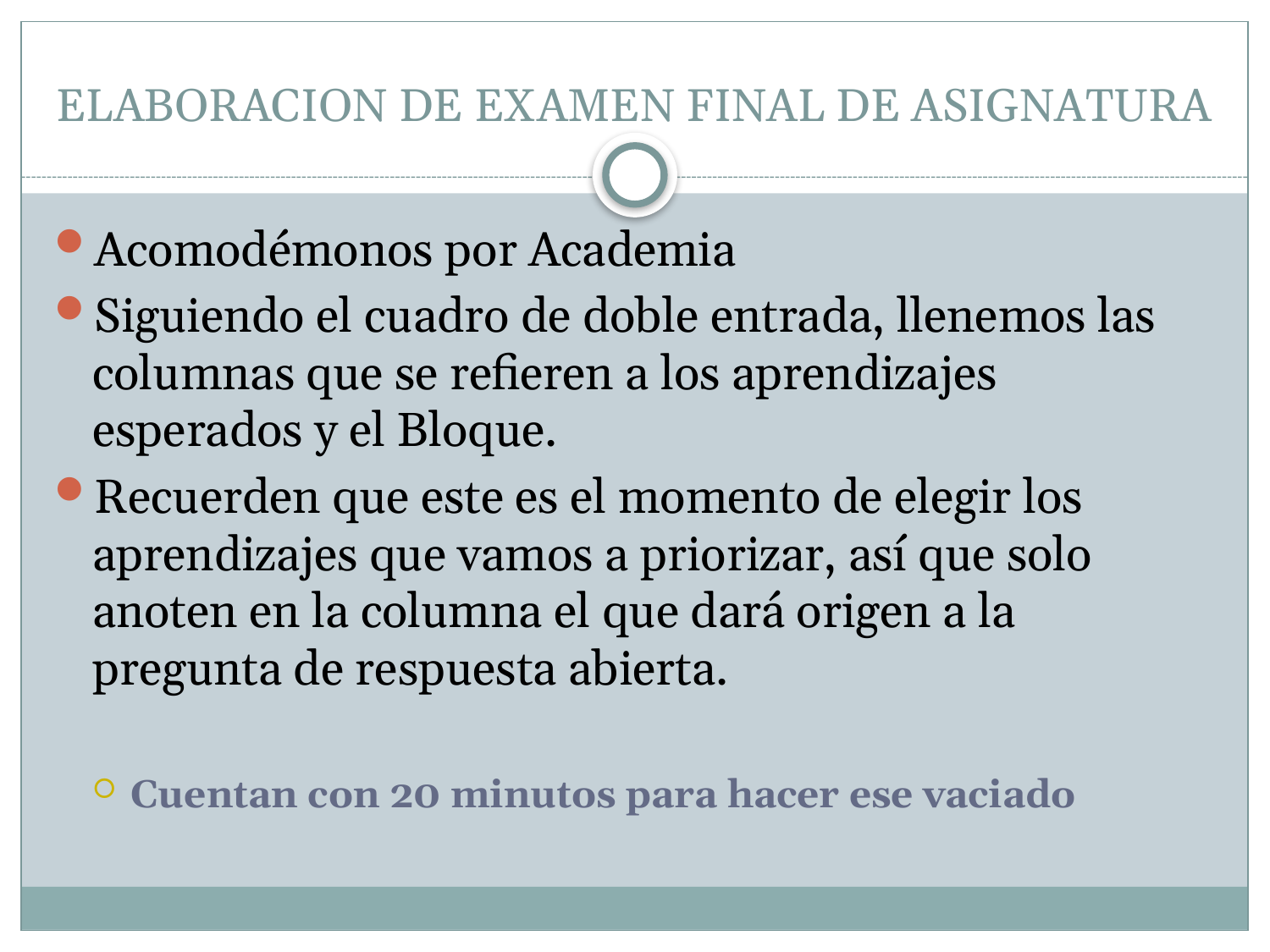

# ELABORACION DE EXAMEN FINAL DE ASIGNATURA
Acomodémonos por Academia
Siguiendo el cuadro de doble entrada, llenemos las columnas que se refieren a los aprendizajes esperados y el Bloque.
Recuerden que este es el momento de elegir los aprendizajes que vamos a priorizar, así que solo anoten en la columna el que dará origen a la pregunta de respuesta abierta.

Cuentan con 20 minutos para hacer ese vaciado